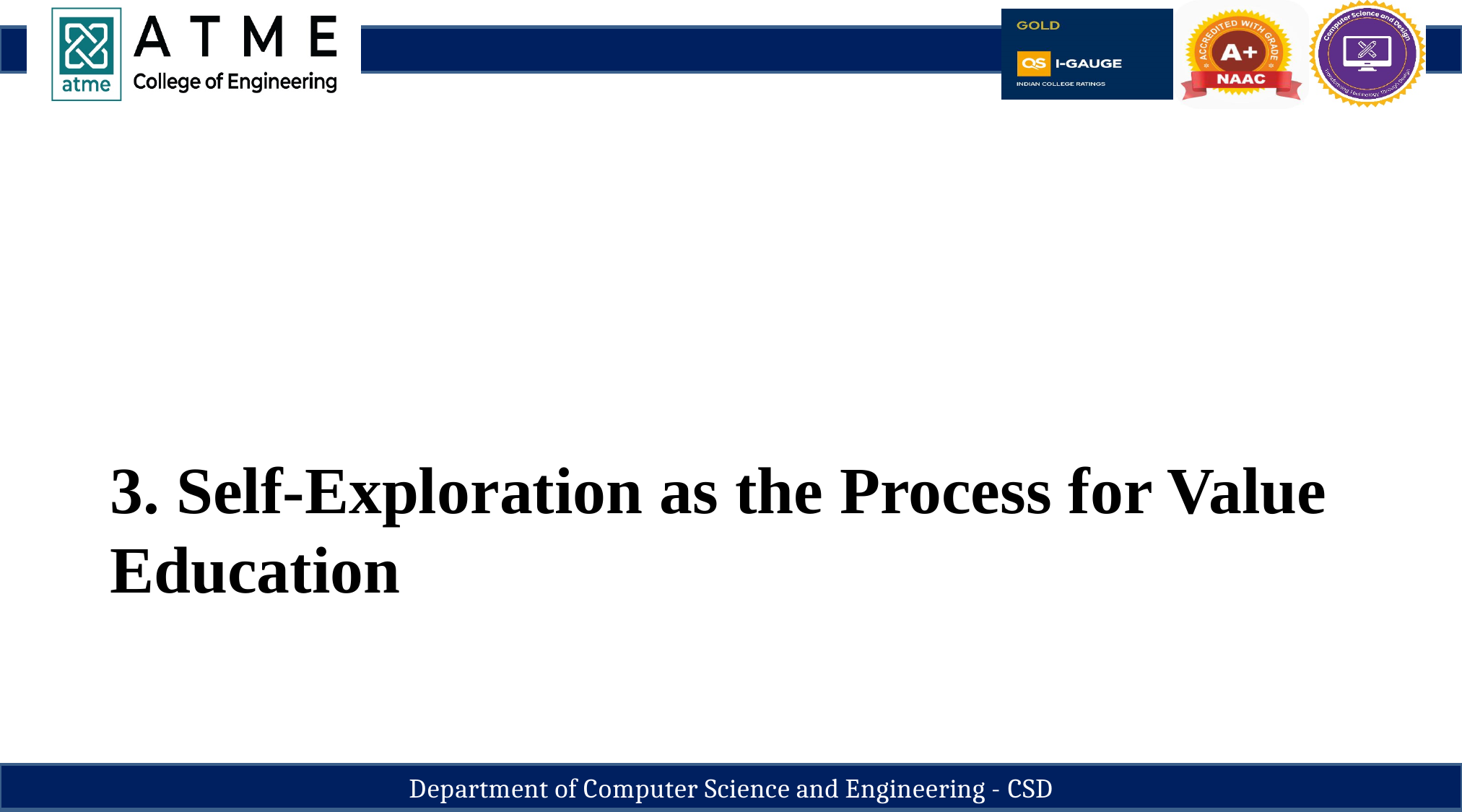

15
# 3. Self-Exploration as the Process for Value Education
Department of Computer Science and Engineering - CSD